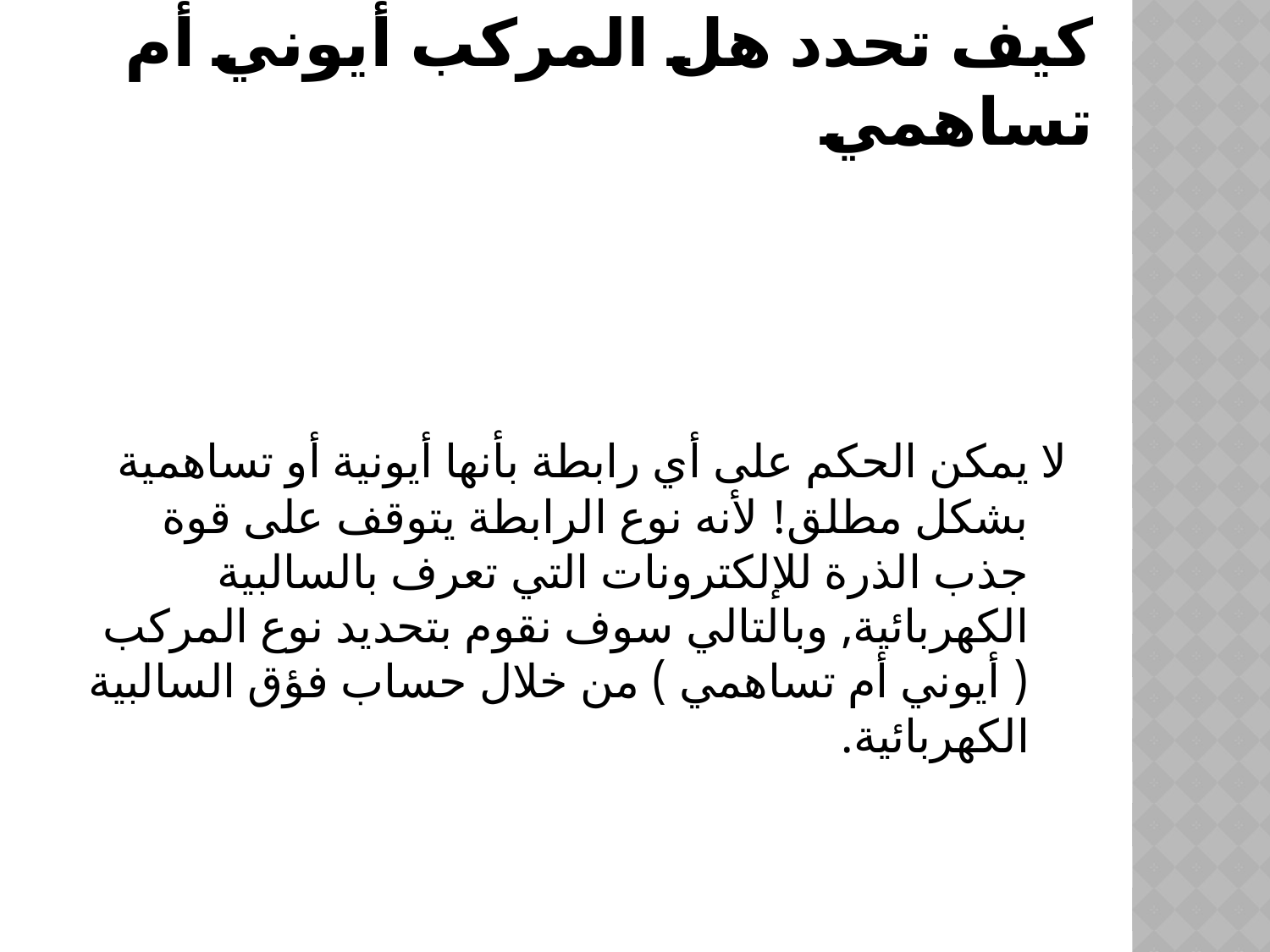

# كيف تحدد هل المركب أيوني أم تساهمي
لا يمكن الحكم على أي رابطة بأنها أيونية أو تساهمية بشكل مطلق! لأنه نوع الرابطة يتوقف على قوة جذب الذرة للإلكترونات التي تعرف بالسالبية الكهربائية, وبالتالي سوف نقوم بتحديد نوع المركب ( أيوني أم تساهمي ) من خلال حساب فؤق السالبية الكهربائية.